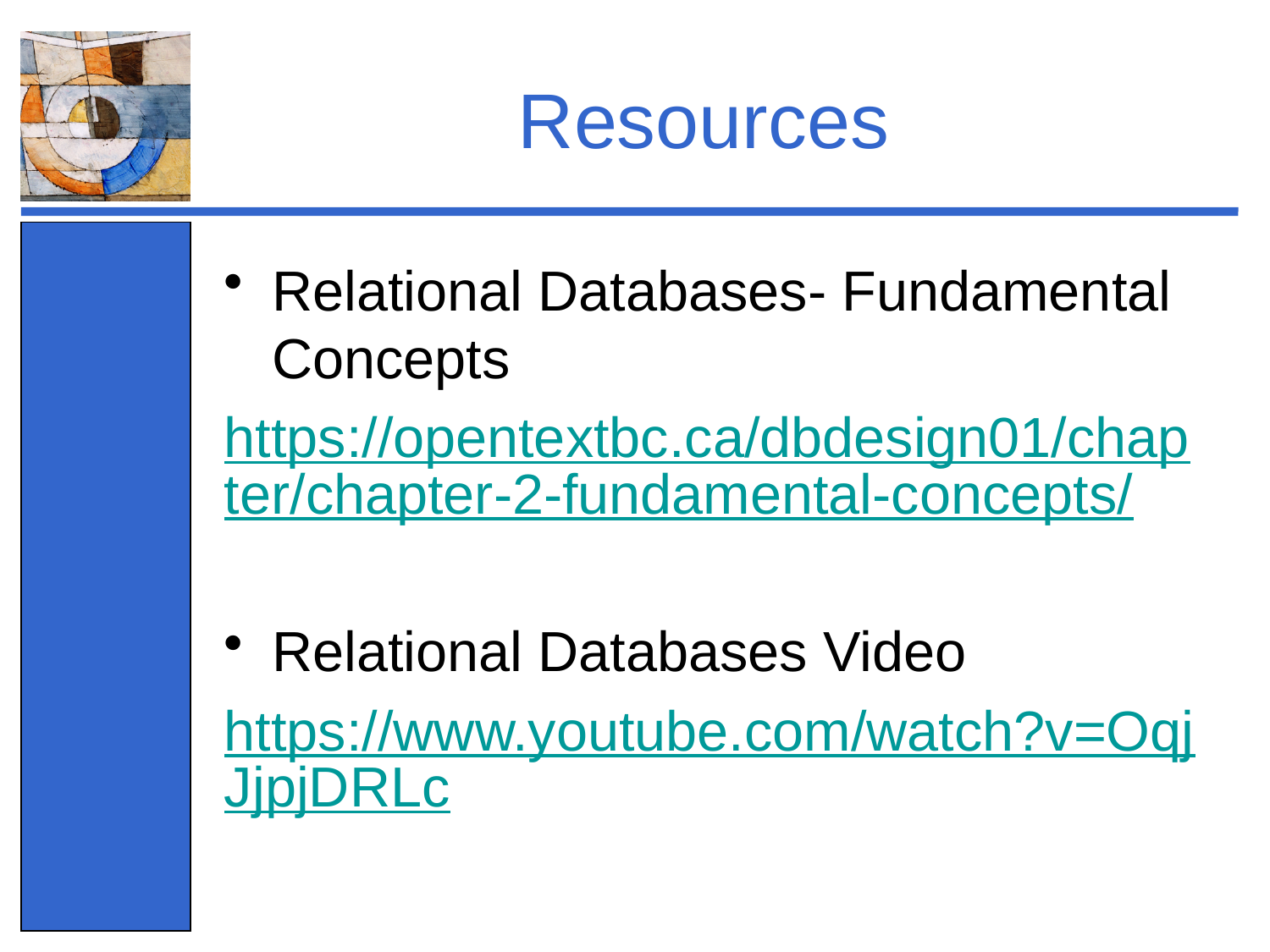

# Resources

Relational Databases- Fundamental Concepts
https://opentextbc.ca/dbdesign01/chapter/chapter-2-fundamental-concepts/

Relational Databases Video
https://www.youtube.com/watch?v=OqjJjpjDRLc